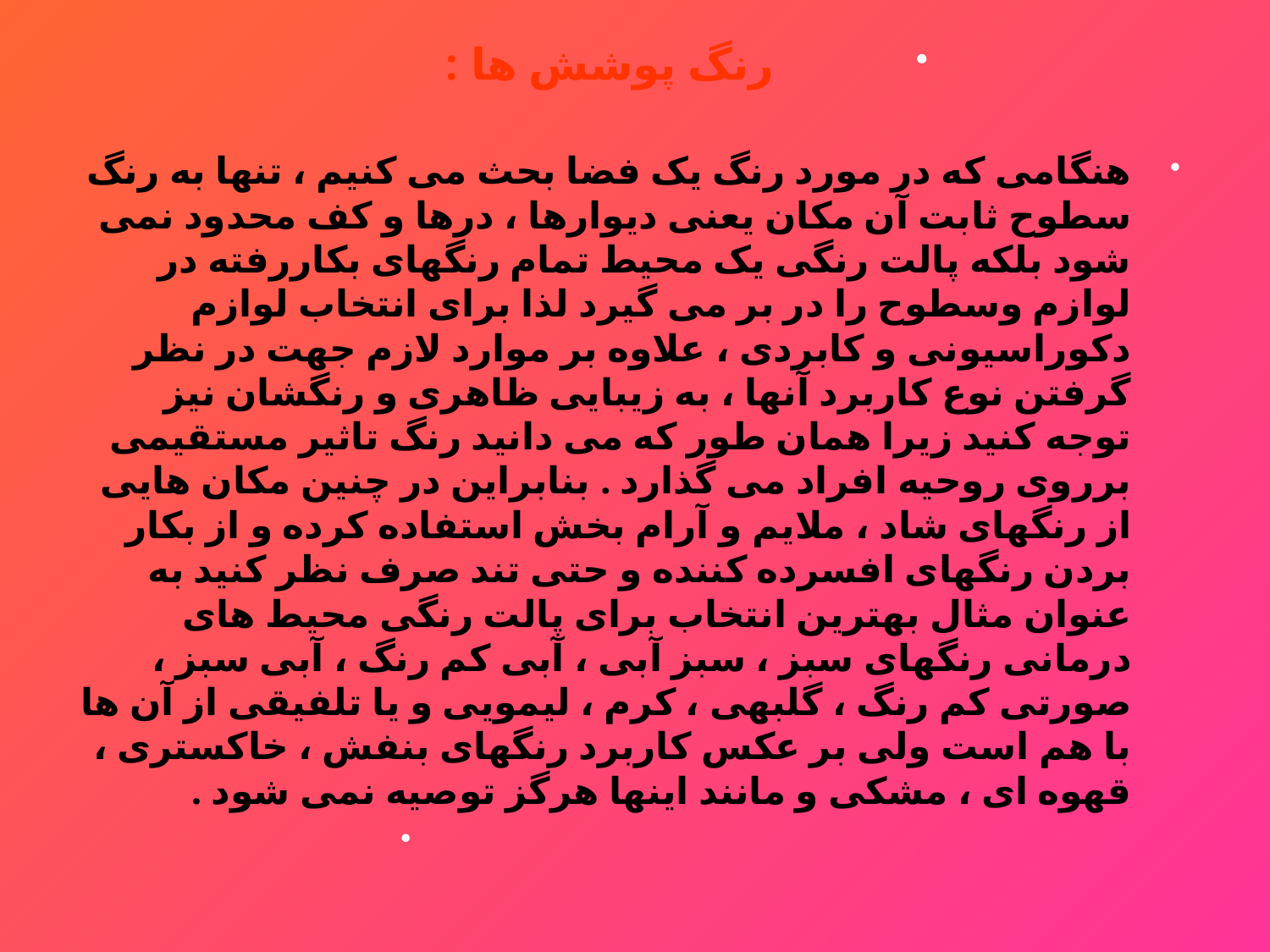

رنگ پوشش ها :

هنگامی که در مورد رنگ یک فضا بحث می کنیم ، تنها به رنگ سطوح ثابت آن مکان یعنی دیوارها ، درها و کف محدود نمی شود بلکه پالت رنگی یک محیط تمام رنگهای بکاررفته در لوازم وسطوح را در بر می گیرد لذا برای انتخاب لوازم دکوراسیونی و کابردی ، علاوه بر موارد لازم جهت در نظر گرفتن نوع کاربرد آنها ، به زیبایی ظاهری و رنگشان نیز توجه کنید زیرا همان طور که می دانید رنگ تاثیر مستقیمی برروی روحیه افراد می گذارد . بنابراین در چنین مکان هایی از رنگهای شاد ، ملایم و آرام بخش استفاده کرده و از بکار بردن رنگهای افسرده کننده و حتی تند صرف نظر کنید به عنوان مثال بهترین انتخاب برای پالت رنگی محیط های درمانی رنگهای سبز ، سبز آبی ، آبی کم رنگ ، آبی سبز ، صورتی کم رنگ ، گلبهی ، کرم ، لیمویی و یا تلفیقی از آن ها با هم است ولی بر عکس کاربرد رنگهای بنفش ، خاکستری ، قهوه ای ، مشکی و مانند اینها هرگز توصیه نمی شود .

#